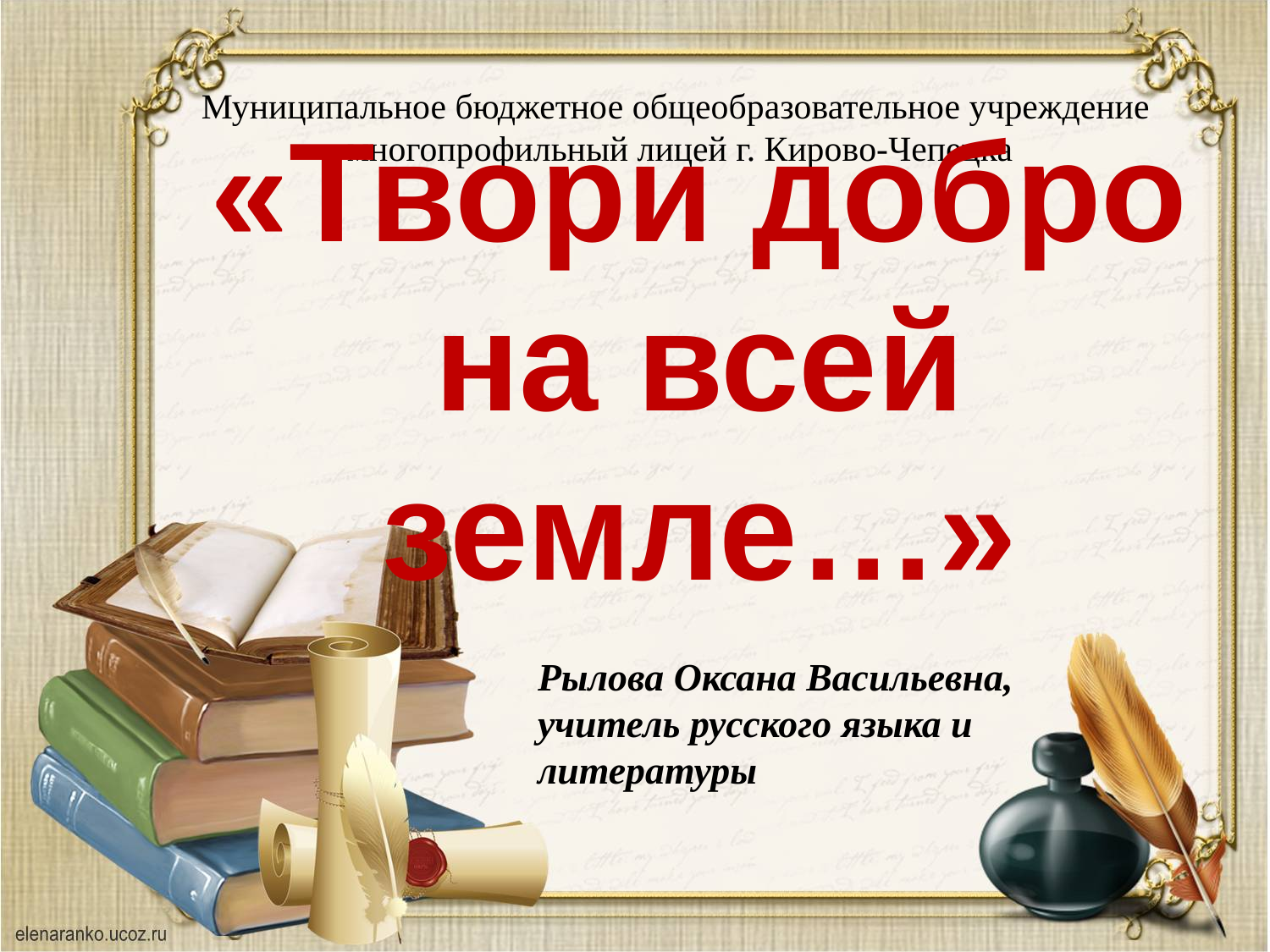

Муниципальное бюджетное общеобразовательное учреждение  многопрофильный лицей г. Кирово-Чепецка
«Твори добро
на всей земле…»
Рылова Оксана Васильевна, учитель русского языка и литературы